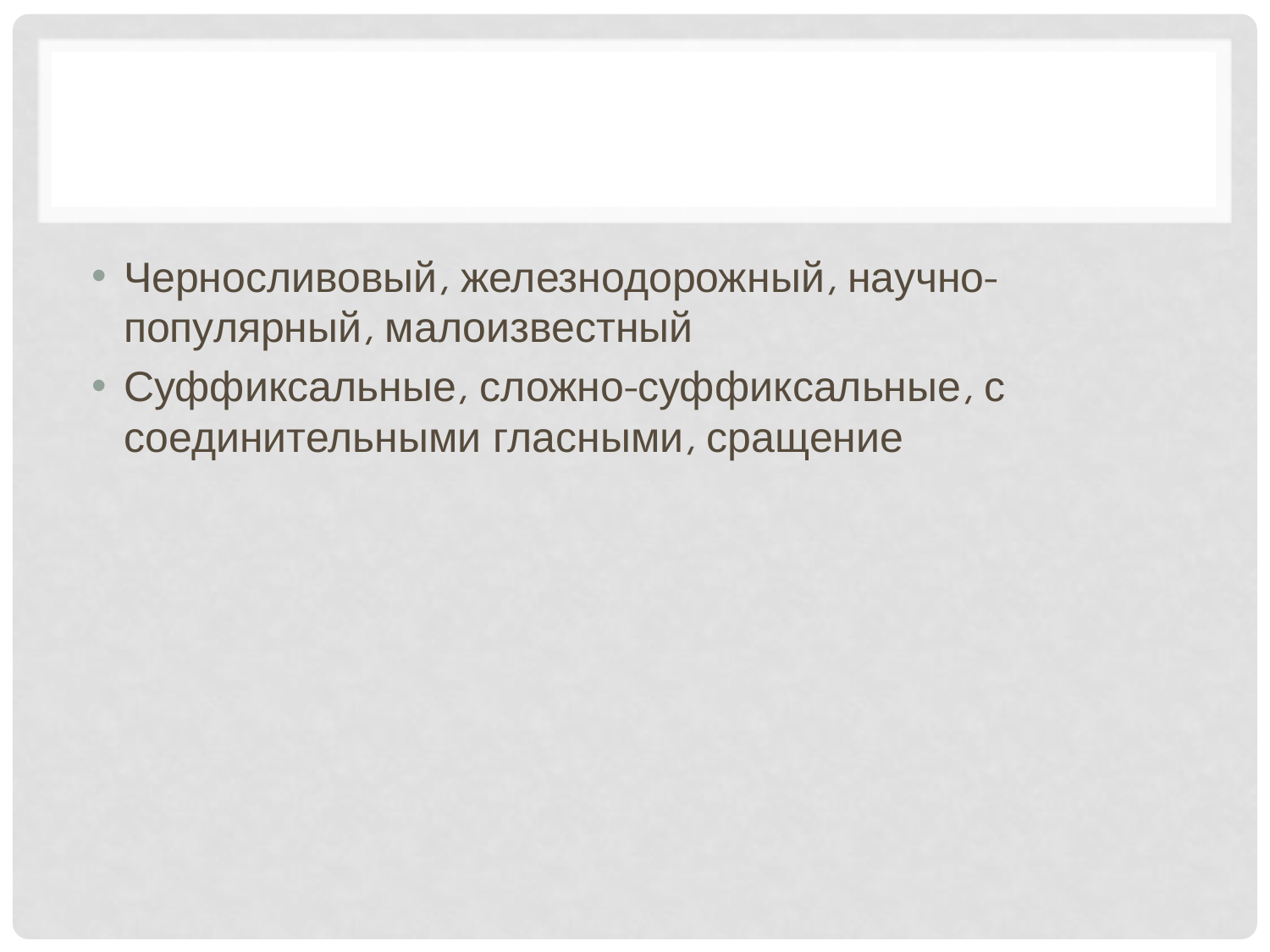

#
Черносливовый, железнодорожный, научно-популярный, малоизвестный
Суффиксальные, сложно-суффиксальные, с соединительными гласными, сращение